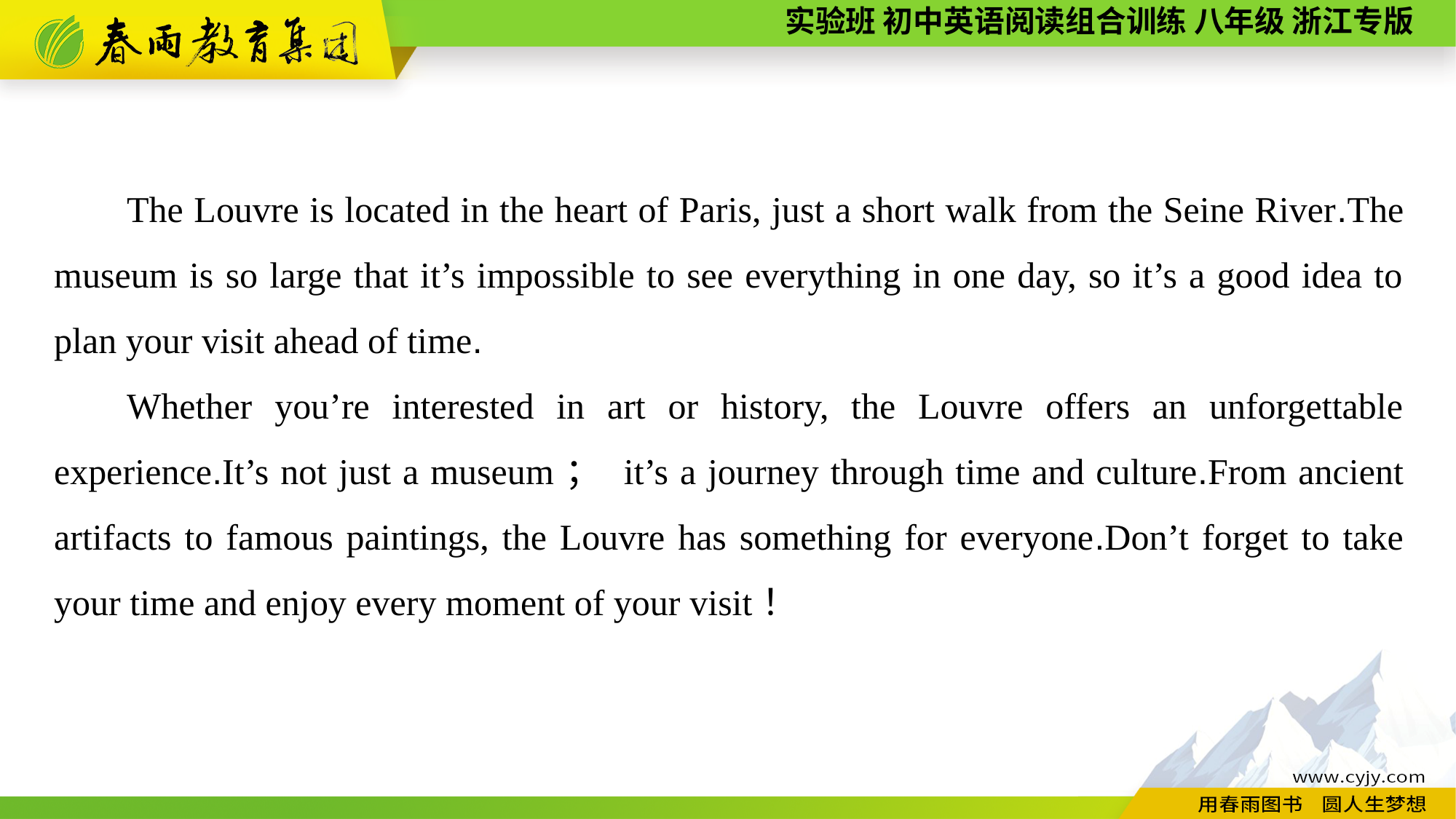

The Louvre is located in the heart of Paris, just a short walk from the Seine River.The museum is so large that it’s impossible to see everything in one day, so it’s a good idea to plan your visit ahead of time.
Whether you’re interested in art or history, the Louvre offers an unforgettable experience.It’s not just a museum； it’s a journey through time and culture.From ancient artifacts to famous paintings, the Louvre has something for everyone.Don’t forget to take your time and enjoy every moment of your visit！